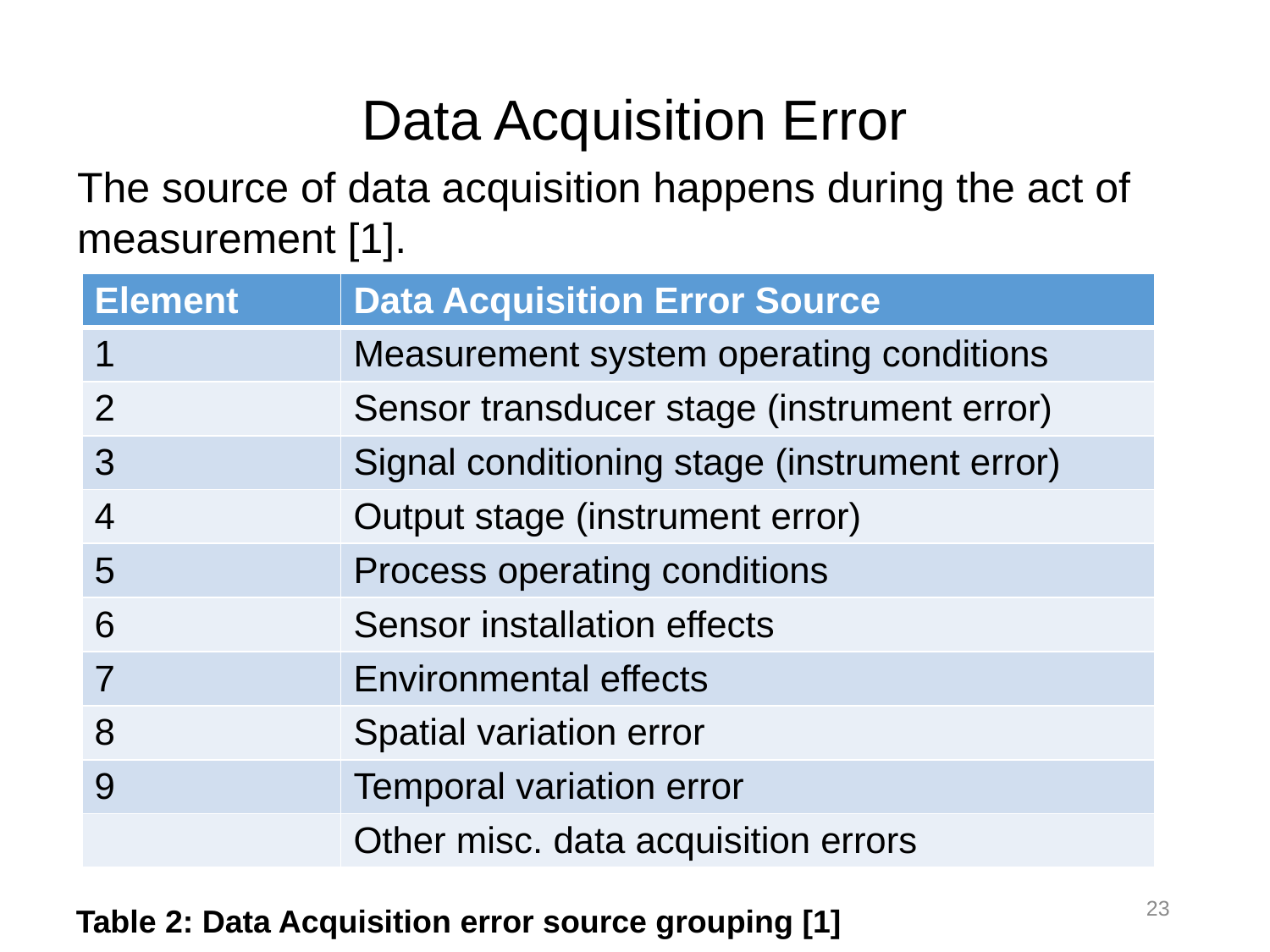

Data Acquisition Error
The source of data acquisition happens during the act of measurement [1].
| Element | Data Acquisition Error Source |
| --- | --- |
| 1 | Measurement system operating conditions |
| 2 | Sensor transducer stage (instrument error) |
| 3 | Signal conditioning stage (instrument error) |
| 4 | Output stage (instrument error) |
| 5 | Process operating conditions |
| 6 | Sensor installation effects |
| 7 | Environmental effects |
| 8 | Spatial variation error |
| 9 | Temporal variation error |
|  | Other misc. data acquisition errors |
23
Table 2: Data Acquisition error source grouping [1]